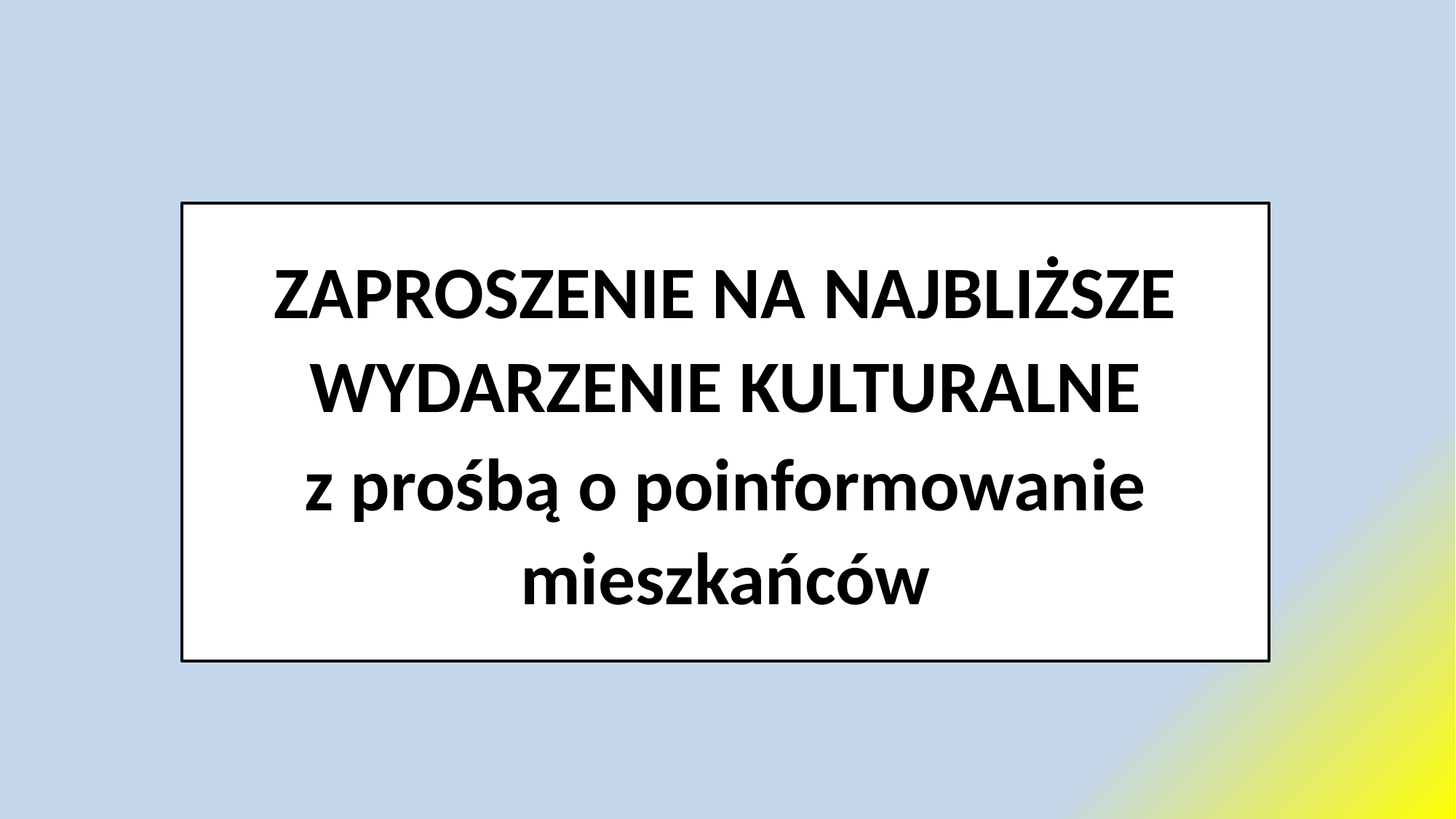

ZAPROSZENIE NA NAJBLIŻSZE WYDARZENIE KULTURALNE
z prośbą o poinformowanie mieszkańców